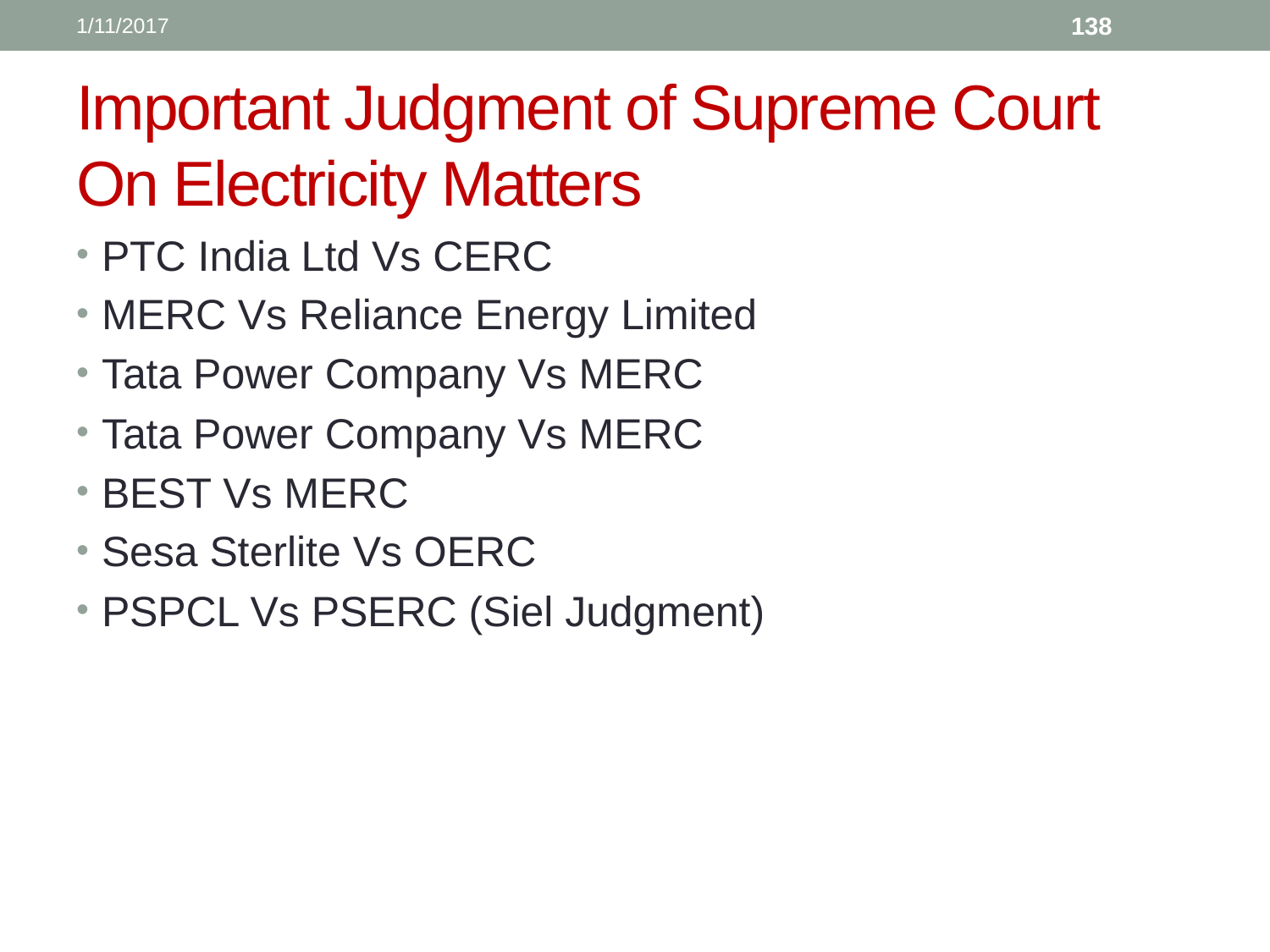

1/11/2017
138
# Important Judgment of Supreme Court On Electricity Matters
PTC India Ltd Vs CERC
MERC Vs Reliance Energy Limited
Tata Power Company Vs MERC
Tata Power Company Vs MERC
BEST Vs MERC
Sesa Sterlite Vs OERC
PSPCL Vs PSERC (Siel Judgment)